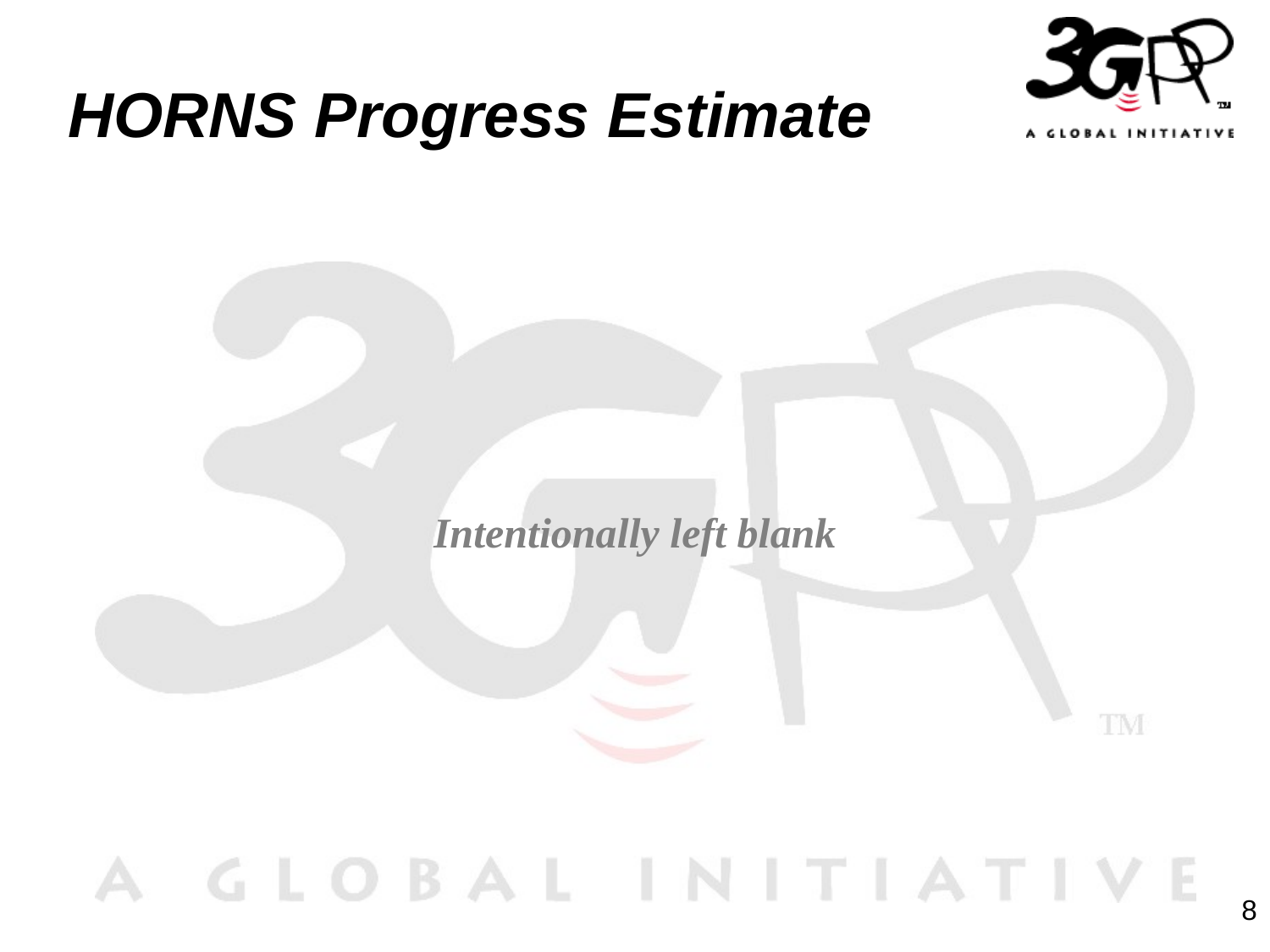

# HORNS Progress Estimate
Intentionally left blank
8